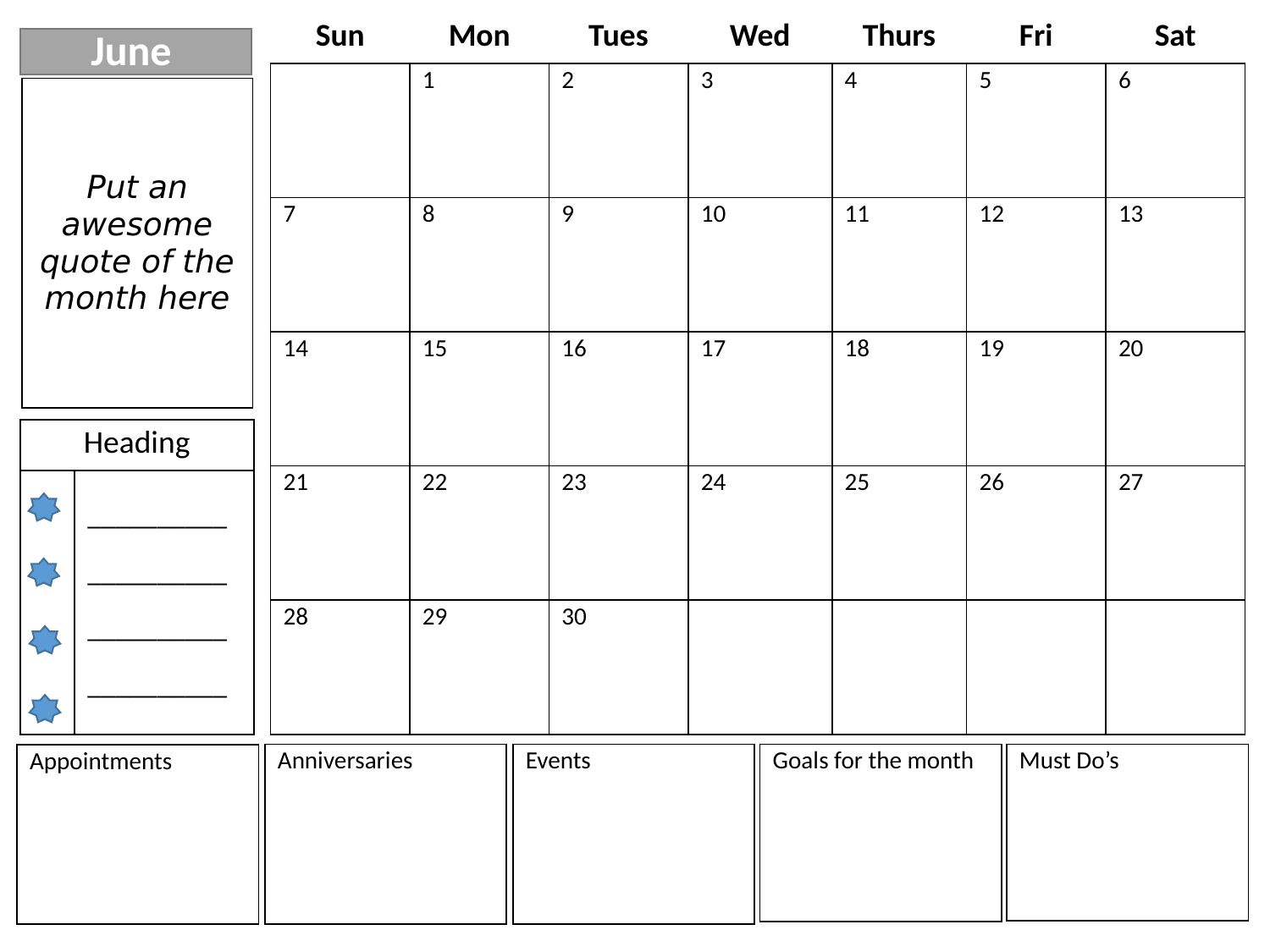

| Sun | Mon | Tues | Wed | Thurs | Fri | Sat |
| --- | --- | --- | --- | --- | --- | --- |
|  | 1 | 2 | 3 | 4 | 5 | 6 |
| 7 | 8 | 9 | 10 | 11 | 12 | 13 |
| 14 | 15 | 16 | 17 | 18 | 19 | 20 |
| 21 | 22 | 23 | 24 | 25 | 26 | 27 |
| 28 | 29 | 30 |  |  |  |  |
# June
| Put an awesome quote of the month here |
| --- |
| Heading |  |
| --- | --- |
|  | \_\_\_\_\_\_\_\_\_\_ \_\_\_\_\_\_\_\_\_\_ \_\_\_\_\_\_\_\_\_\_ \_\_\_\_\_\_\_\_\_\_ |

| Anniversaries |
| --- |
| Events |
| --- |
| Goals for the month |
| --- |
| Must Do’s |
| --- |
| Appointments |
| --- |